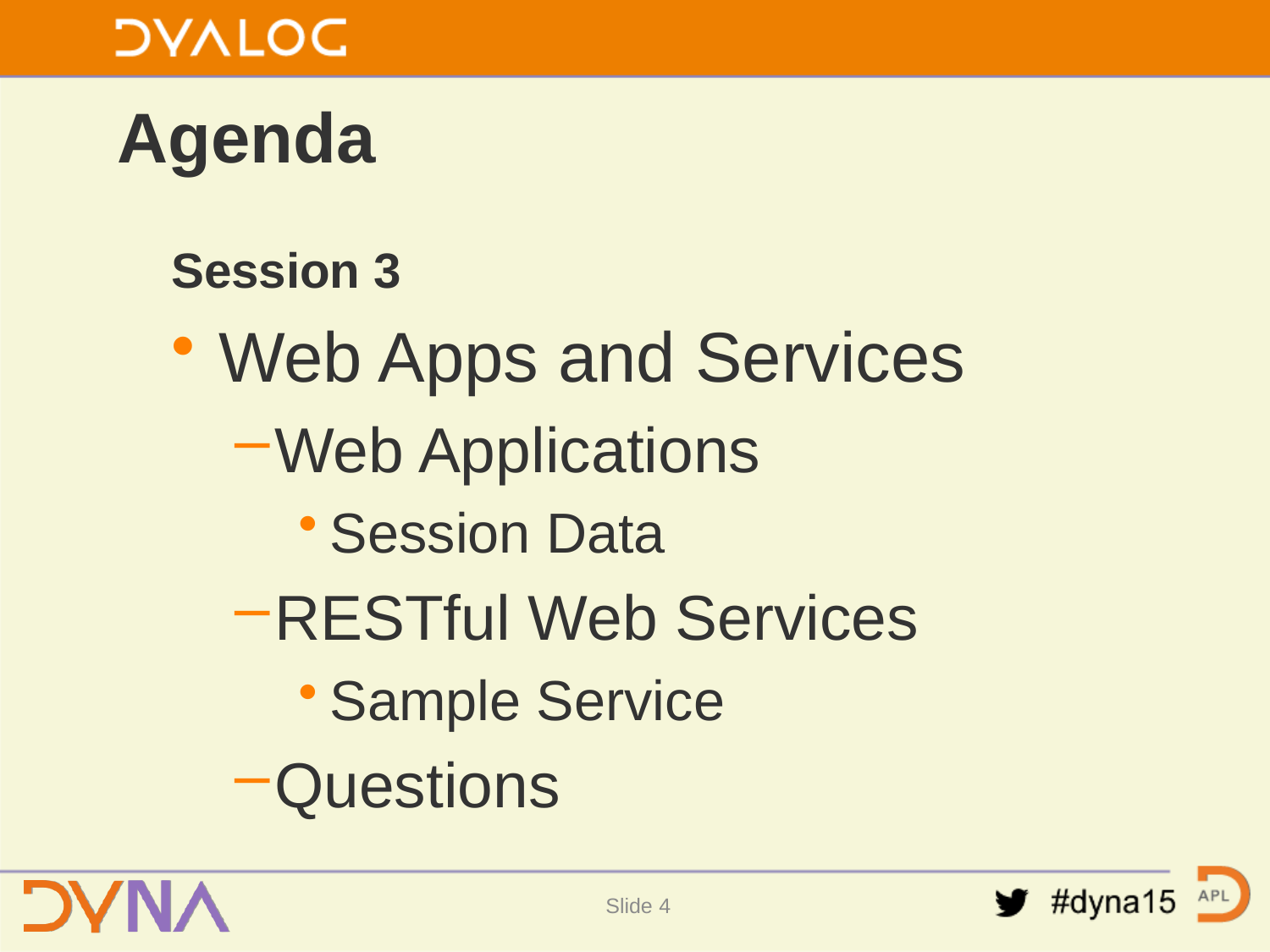

Slide 4
# Agenda
Session 3
Web Apps and Services
Web Applications
Session Data
RESTful Web Services
Sample Service
Questions